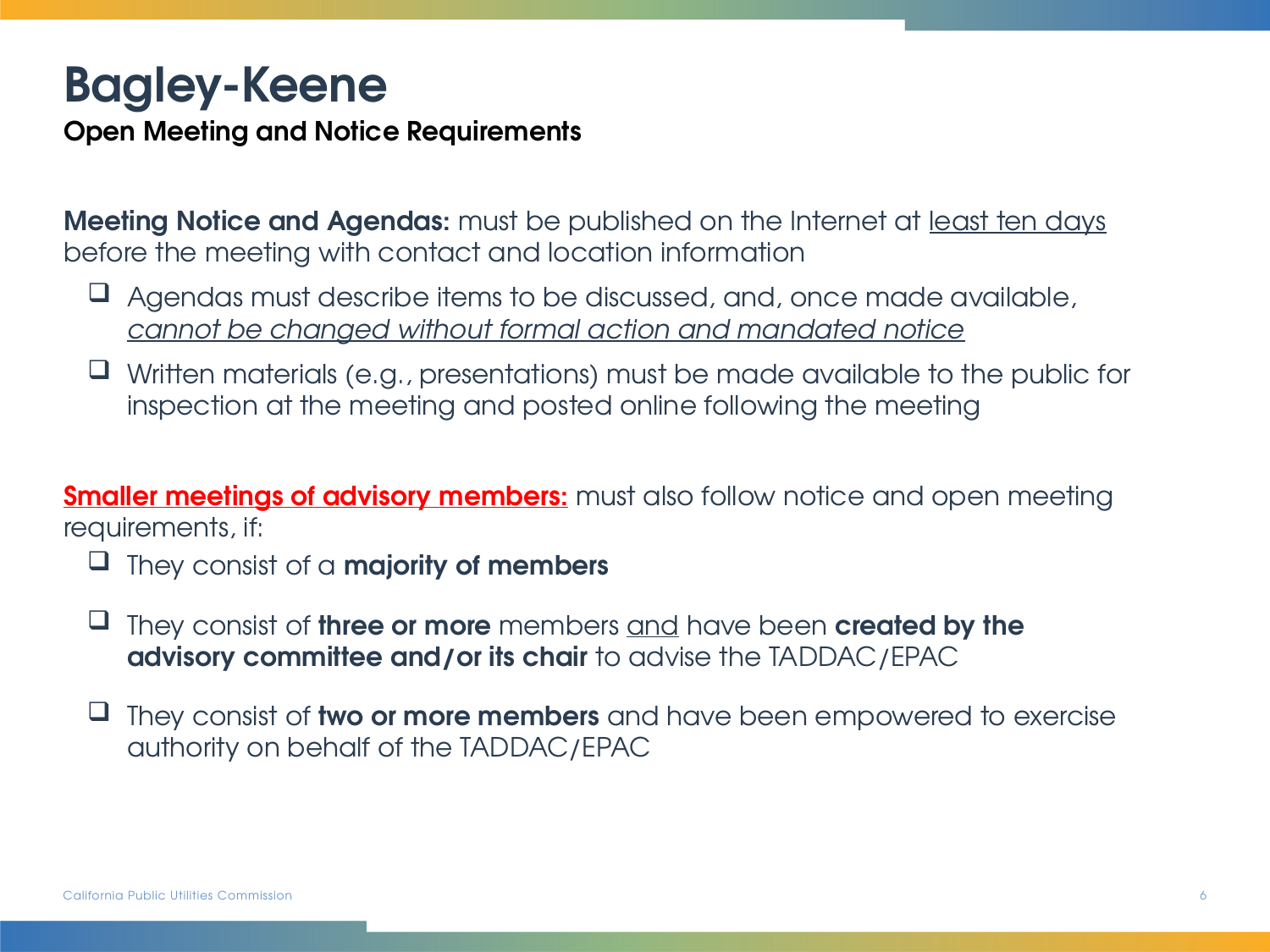

# Bagley-Keene
Open Meeting and Notice Requirements

Meeting Notice and Agendas: must be published on the Internet at least ten days before the meeting with contact and location information
Agendas must describe items to be discussed, and, once made available, cannot be changed without formal action and mandated notice
Written materials (e.g., presentations) must be made available to the public for inspection at the meeting and posted online following the meeting

Smaller meetings of advisory members: must also follow notice and open meeting requirements, if:
They consist of a majority of members
They consist of three or more members and have been created by the advisory committee and/or its chair to advise the TADDAC/EPAC
They consist of two or more members and have been empowered to exercise authority on behalf of the TADDAC/EPAC
6